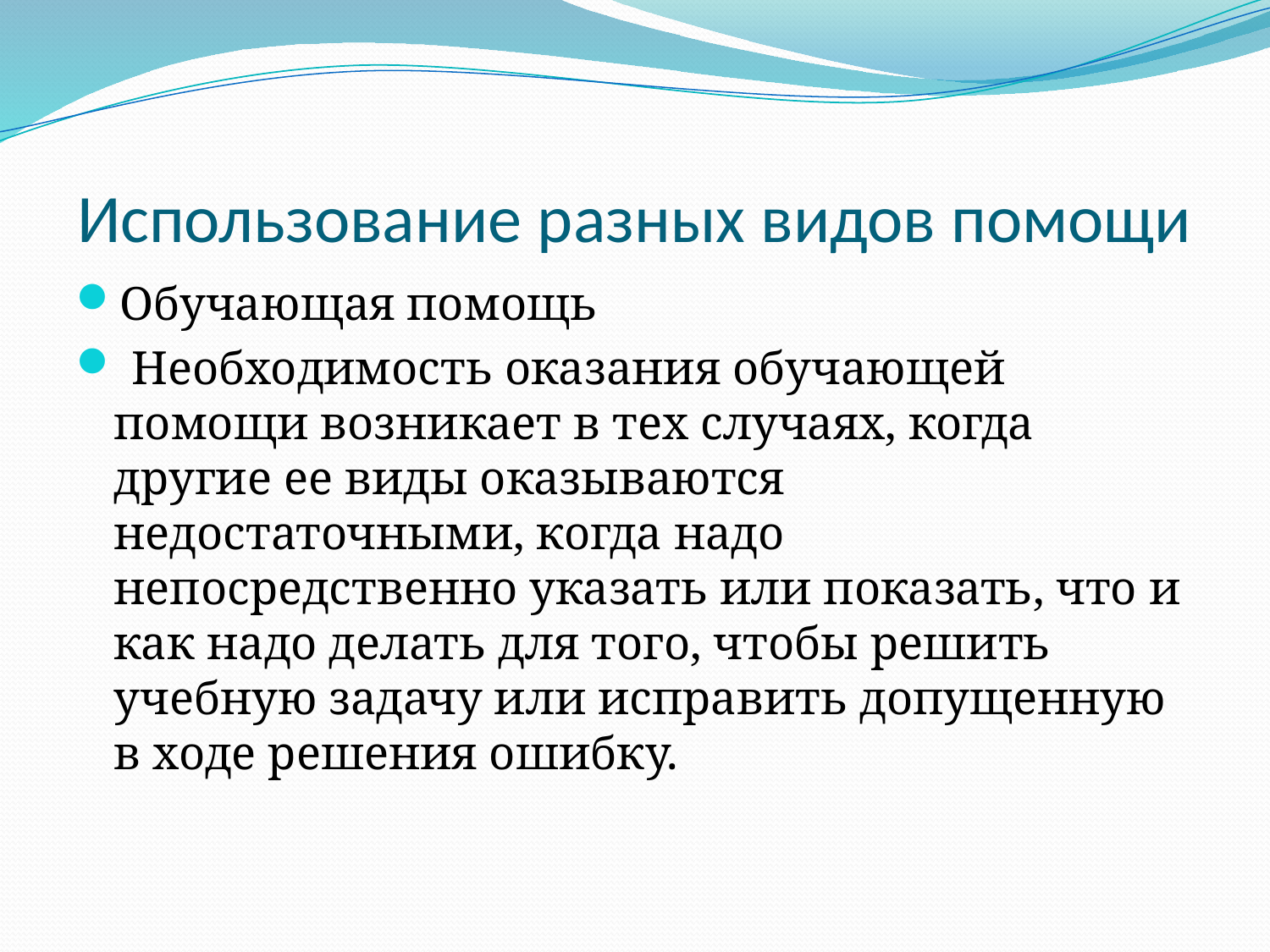

# Использование разных видов помощи
Обучающая помощь
 Необходимость оказания обучающей помощи возникает в тех случаях, когда другие ее виды оказываются недостаточными, когда надо непосредственно указать или показать, что и как надо делать для того, чтобы решить учебную задачу или исправить допущенную в ходе решения ошибку.